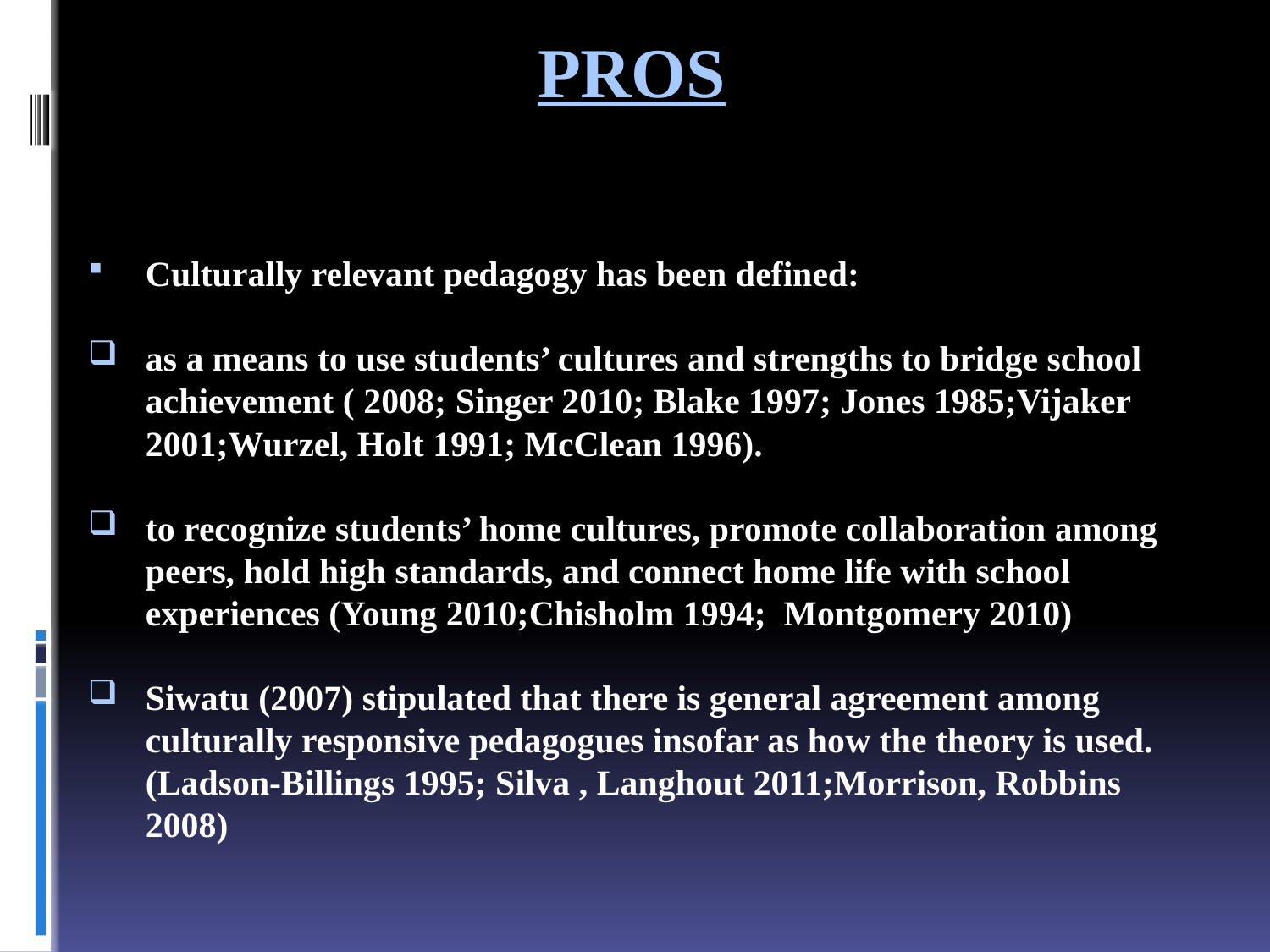

# Pros

Culturally relevant pedagogy has been defined:

as a means to use students’ cultures and strengths to bridge school achievement ( 2008; Singer 2010; Blake 1997; Jones 1985;Vijaker 2001;Wurzel, Holt 1991; McClean 1996).

to recognize students’ home cultures, promote collaboration among peers, hold high standards, and connect home life with school experiences (Young 2010;Chisholm 1994;  Montgomery 2010)

Siwatu (2007) stipulated that there is general agreement among culturally responsive pedagogues insofar as how the theory is used.(Ladson-Billings 1995; Silva , Langhout 2011;Morrison, Robbins 2008)